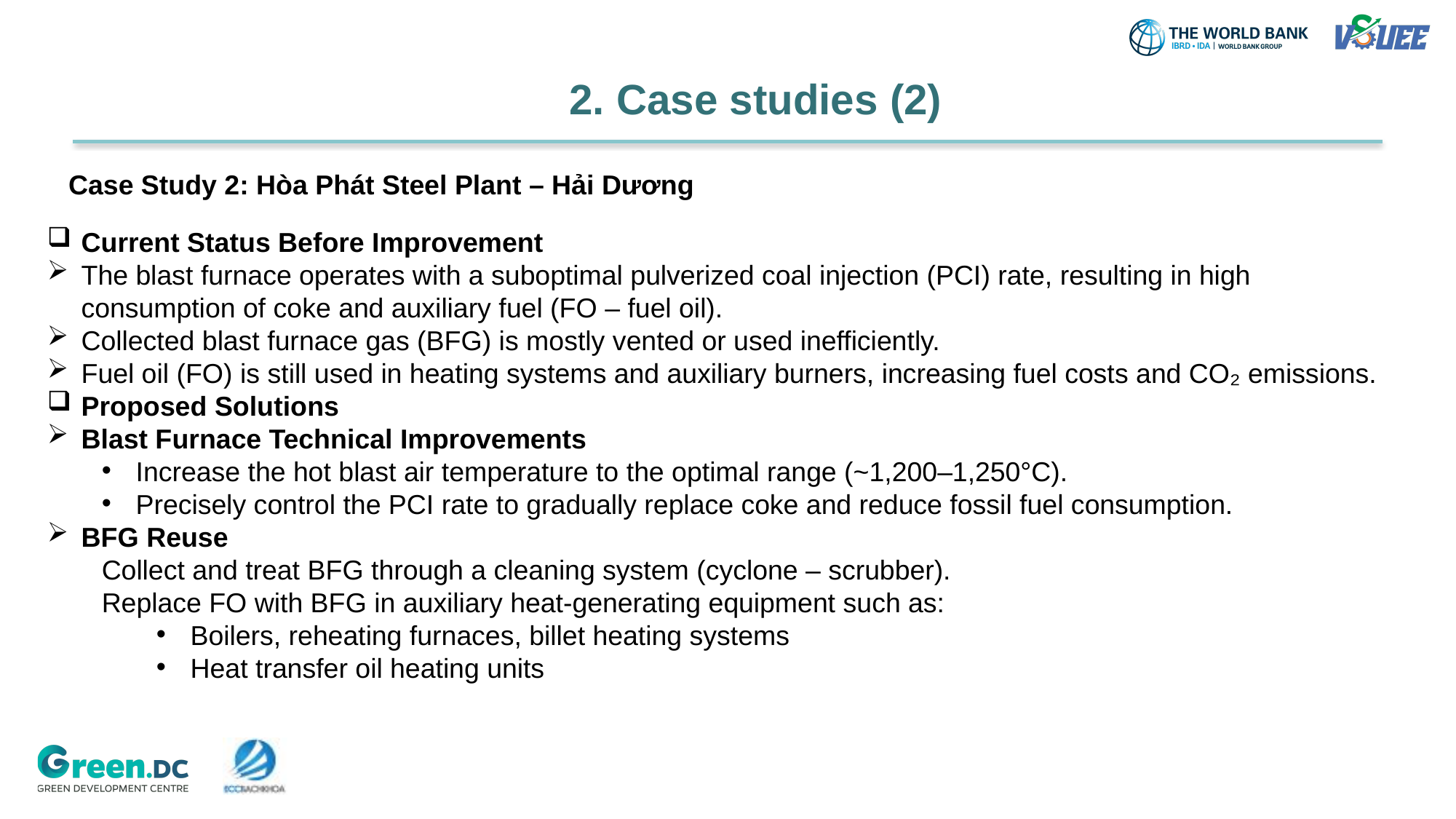

2. Case studies (2)
Case Study 2: Hòa Phát Steel Plant – Hải Dương
Current Status Before Improvement
The blast furnace operates with a suboptimal pulverized coal injection (PCI) rate, resulting in high consumption of coke and auxiliary fuel (FO – fuel oil).
Collected blast furnace gas (BFG) is mostly vented or used inefficiently.
Fuel oil (FO) is still used in heating systems and auxiliary burners, increasing fuel costs and CO₂ emissions.
Proposed Solutions
Blast Furnace Technical Improvements
Increase the hot blast air temperature to the optimal range (~1,200–1,250°C).
Precisely control the PCI rate to gradually replace coke and reduce fossil fuel consumption.
BFG Reuse
Collect and treat BFG through a cleaning system (cyclone – scrubber).
Replace FO with BFG in auxiliary heat-generating equipment such as:
Boilers, reheating furnaces, billet heating systems
Heat transfer oil heating units